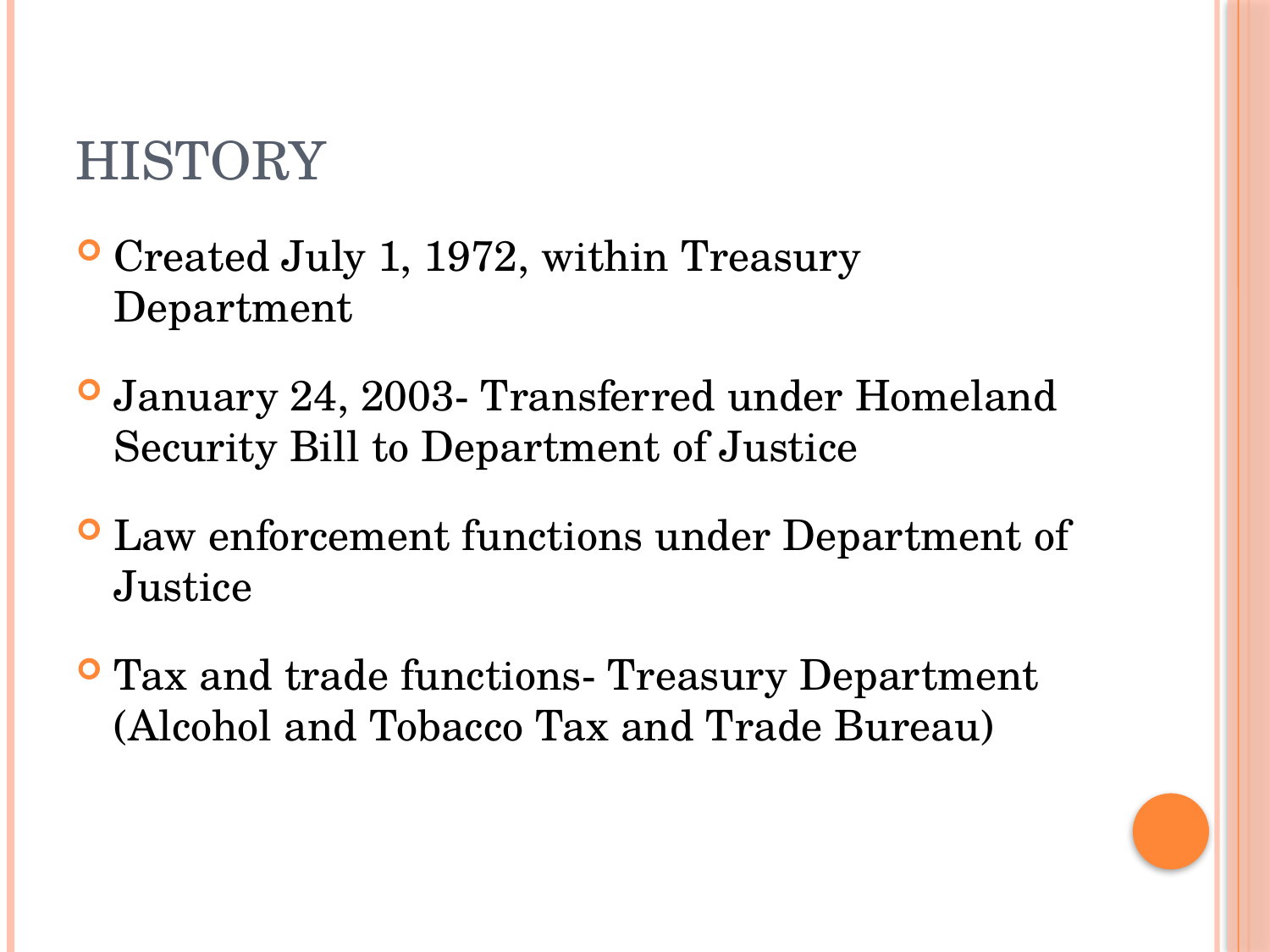

# History
Created July 1, 1972, within Treasury Department

January 24, 2003- Transferred under Homeland Security Bill to Department of Justice

Law enforcement functions under Department of Justice

Tax and trade functions- Treasury Department (Alcohol and Tobacco Tax and Trade Bureau)